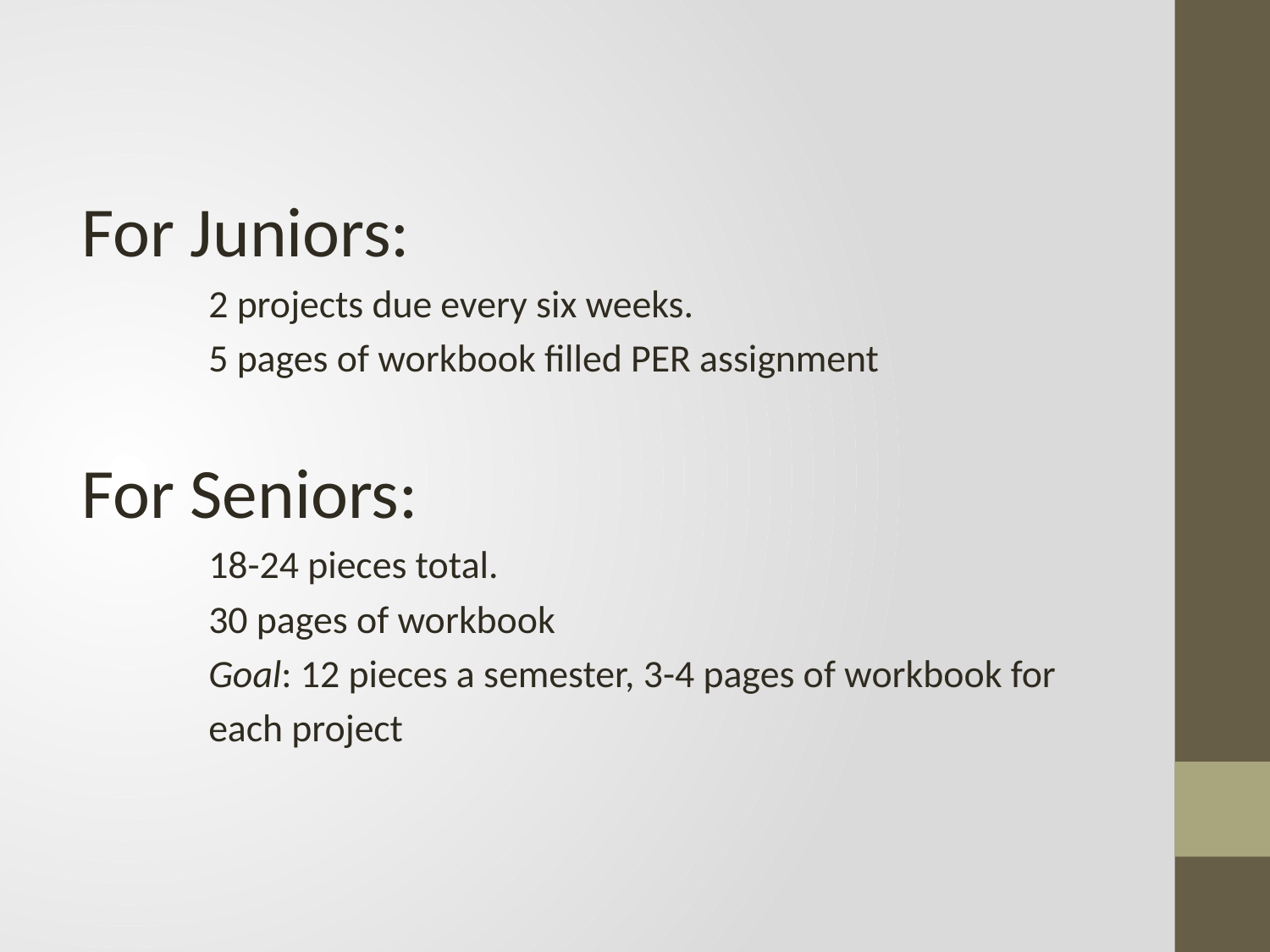

For Juniors:
	2 projects due every six weeks.
	5 pages of workbook filled PER assignment

For Seniors:
	18-24 pieces total.
	30 pages of workbook
	Goal: 12 pieces a semester, 3-4 pages of workbook for
	each project